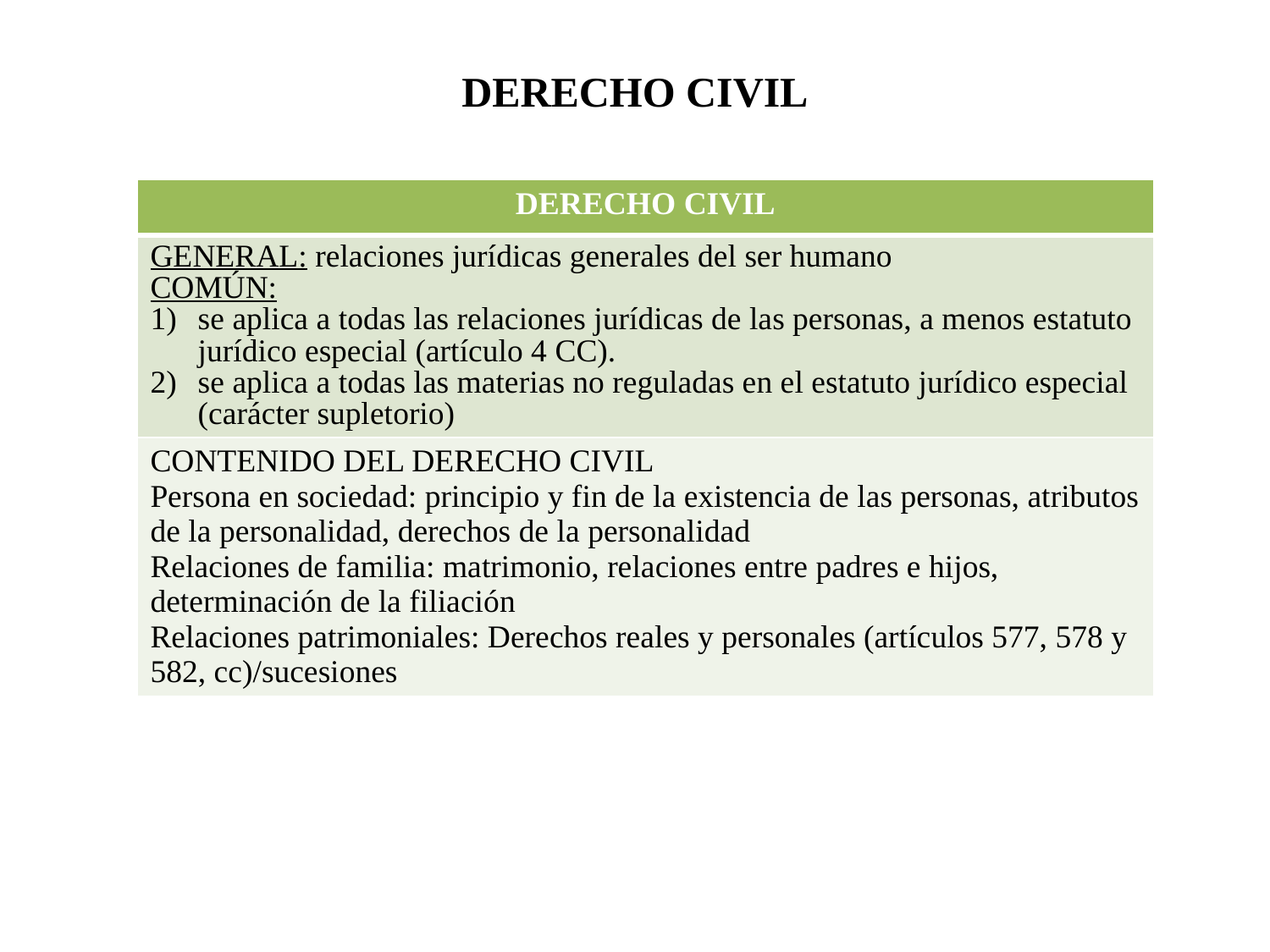

# DERECHO CIVIL
| DERECHO CIVIL |
| --- |
| GENERAL: relaciones jurídicas generales del ser humano COMÚN: se aplica a todas las relaciones jurídicas de las personas, a menos estatuto jurídico especial (artículo 4 CC). se aplica a todas las materias no reguladas en el estatuto jurídico especial (carácter supletorio) |
| CONTENIDO DEL DERECHO CIVIL Persona en sociedad: principio y fin de la existencia de las personas, atributos de la personalidad, derechos de la personalidad Relaciones de familia: matrimonio, relaciones entre padres e hijos, determinación de la filiación Relaciones patrimoniales: Derechos reales y personales (artículos 577, 578 y 582, cc)/sucesiones |